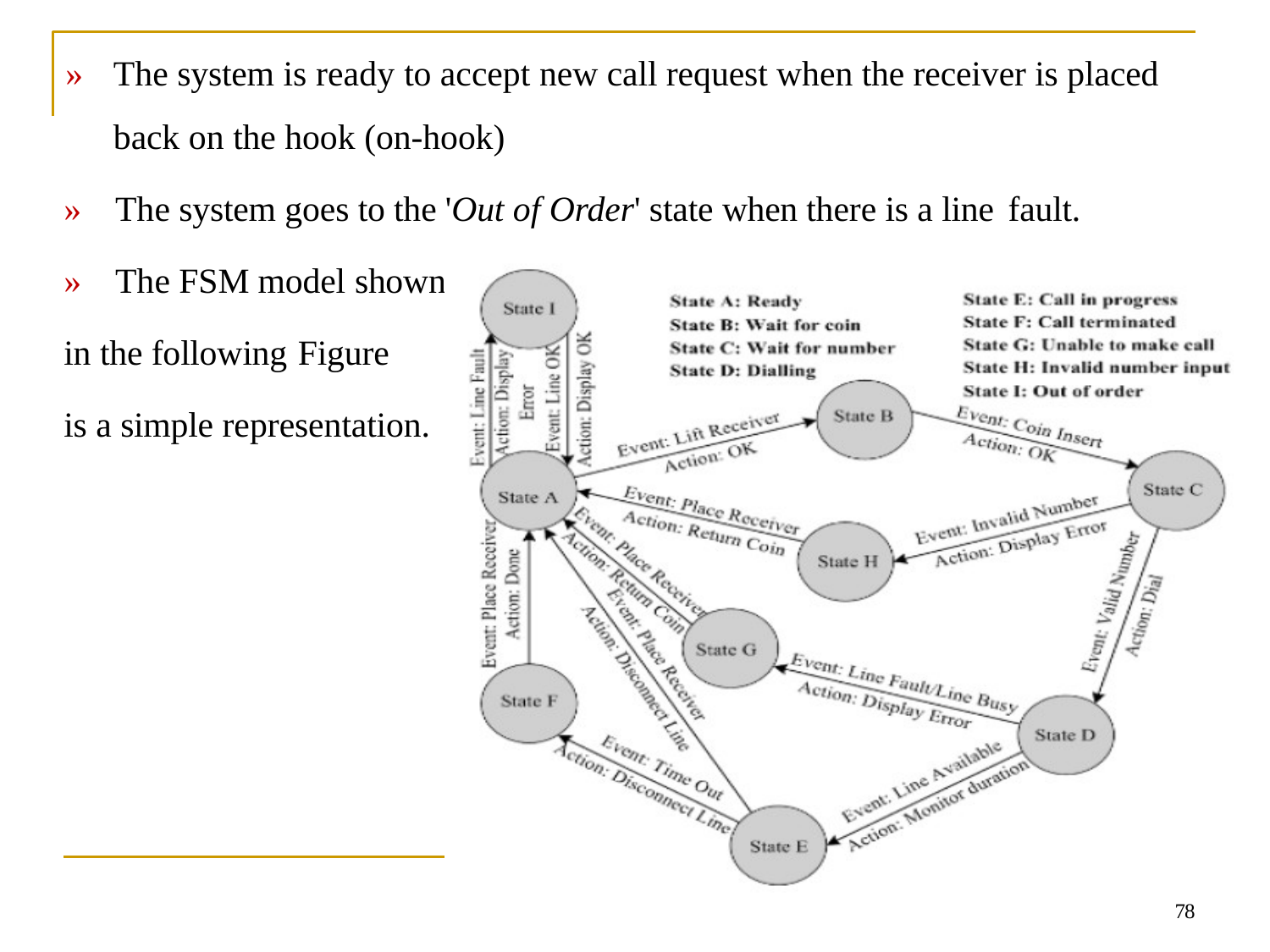

»	The system is ready to accept new call request when the receiver is placed   back on the hook (on-hook)
»	The system goes to the 'Out of Order' state when there is a line fault.
»	The FSM model shown
in the following Figure
is a simple representation.

78